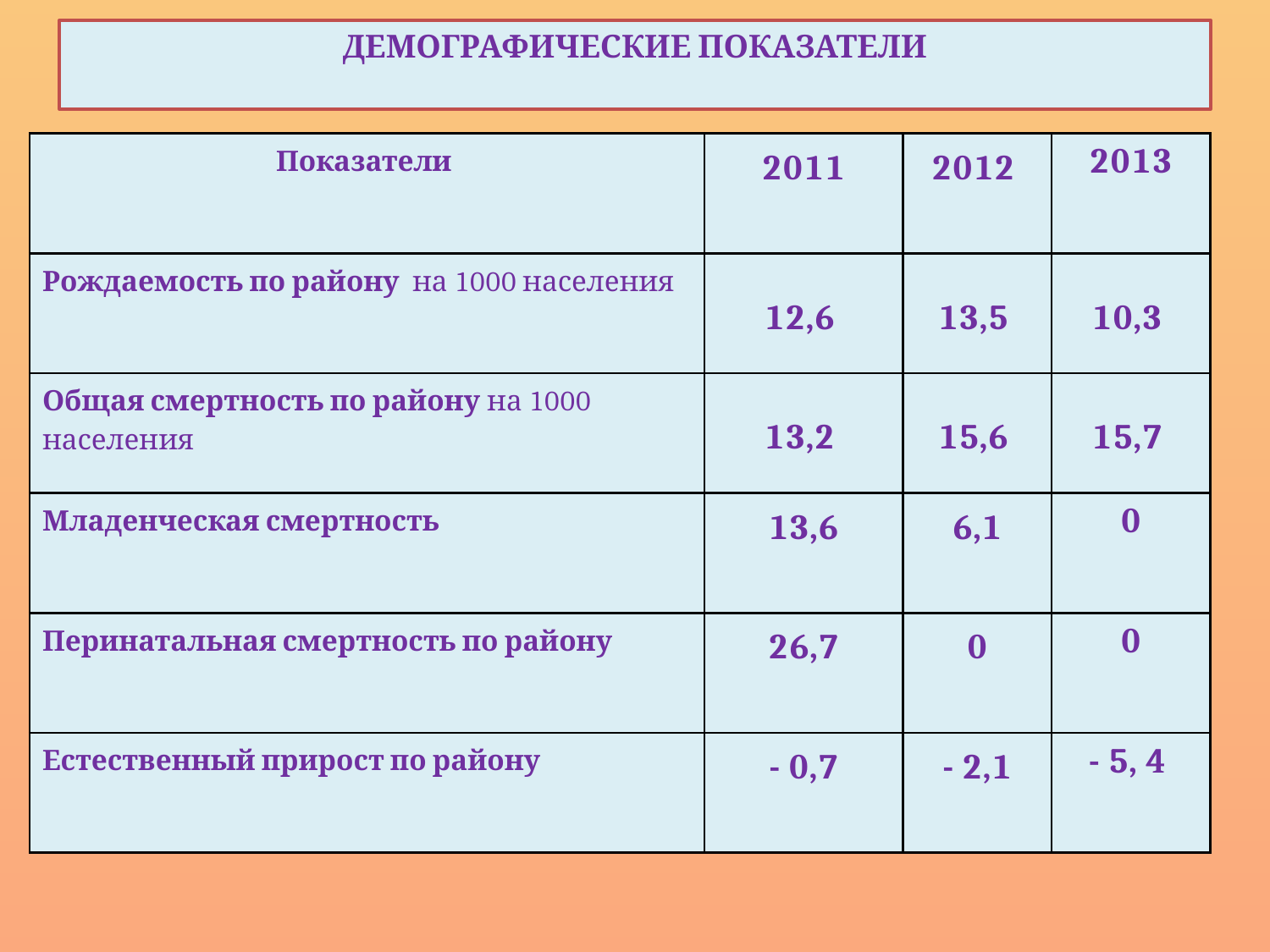

ДЕМОГРАФИЧЕСКИЕ ПОКАЗАТЕЛИ

| Показатели | 2011 | 2012 | 2013 |
| --- | --- | --- | --- |
| Рождаемость по району на 1000 населения | 12,6 | 13,5 | 10,3 |
| Общая смертность по району на 1000 населения | 13,2 | 15,6 | 15,7 |
| Младенческая смертность | 13,6 | 6,1 | 0 |
| Перинатальная смертность по району | 26,7 | 0 | 0 |
| Естественный прирост по району | - 0,7 | - 2,1 | - 5, 4 |